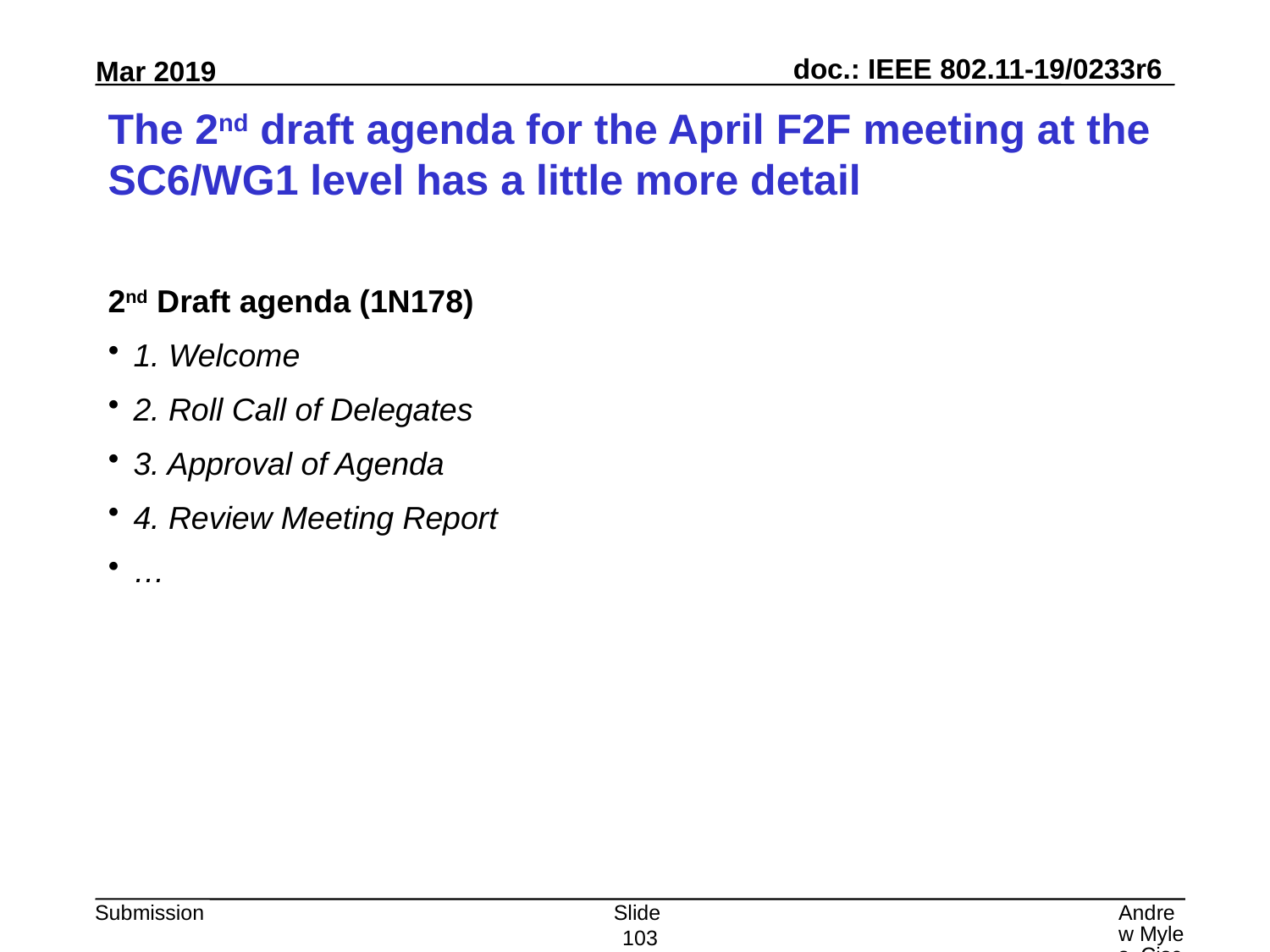

# The 2nd draft agenda for the April F2F meeting at the SC6/WG1 level has a little more detail
2nd Draft agenda (1N178)
1. Welcome
2. Roll Call of Delegates
3. Approval of Agenda
4. Review Meeting Report
…
Slide 103
Andrew Myles, Cisco